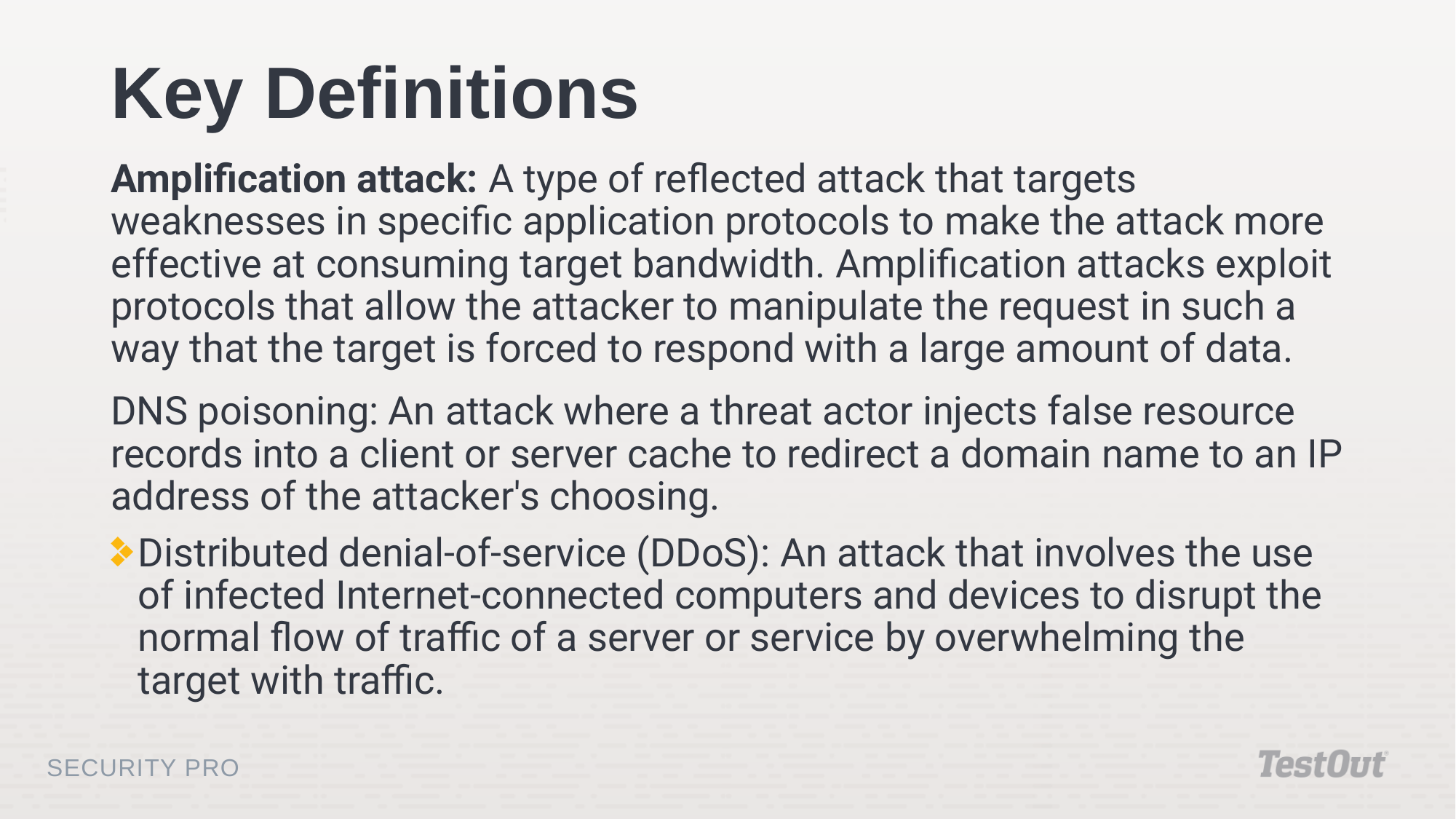

# Key Definitions
Amplification attack: A type of reflected attack that targets weaknesses in specific application protocols to make the attack more effective at consuming target bandwidth. Amplification attacks exploit protocols that allow the attacker to manipulate the request in such a way that the target is forced to respond with a large amount of data.
DNS poisoning: An attack where a threat actor injects false resource records into a client or server cache to redirect a domain name to an IP address of the attacker's choosing.
Distributed denial-of-service (DDoS): An attack that involves the use of infected Internet-connected computers and devices to disrupt the normal flow of traffic of a server or service by overwhelming the target with traffic.
Security Pro